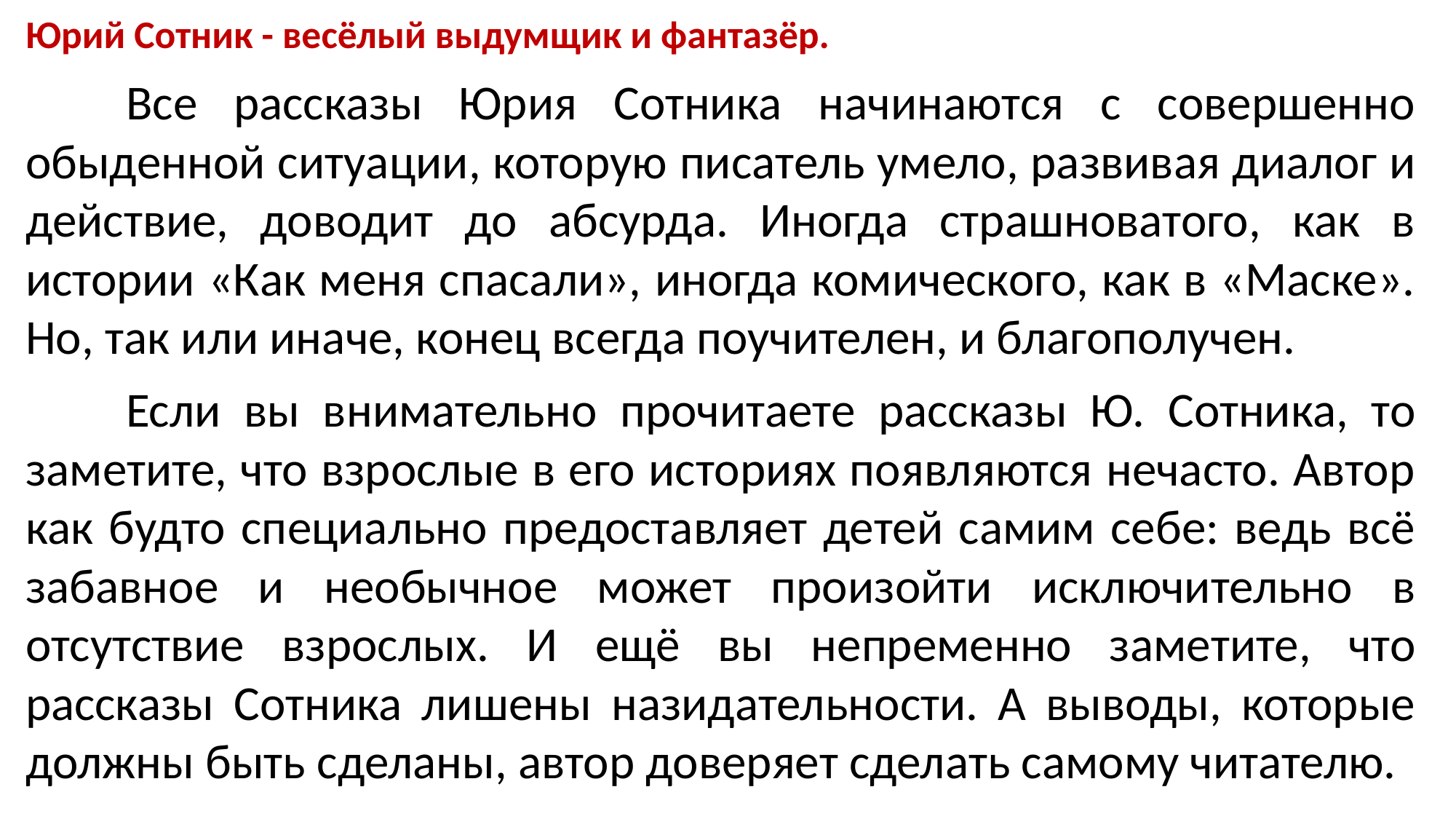

Юрий Сотник - весёлый выдумщик и фантазёр.
	Все рассказы Юрия Сотника начинаются с совершенно обыденной ситуации, которую писатель умело, развивая диалог и действие, доводит до абсурда. Иногда страшноватого, как в истории «Как меня спасали», иногда комического, как в «Маске». Но, так или иначе, конец всегда поучителен, и благополучен.
	Если вы внимательно прочитаете рассказы Ю. Сотника, то заметите, что взрослые в его историях появляются нечасто. Автор как будто специально предоставляет детей самим себе: ведь всё забавное и необычное может произойти исключительно в отсутствие взрослых. И ещё вы непременно заметите, что рассказы Сотника лишены назидательности. А выводы, которые должны быть сделаны, автор доверяет сделать самому читателю.